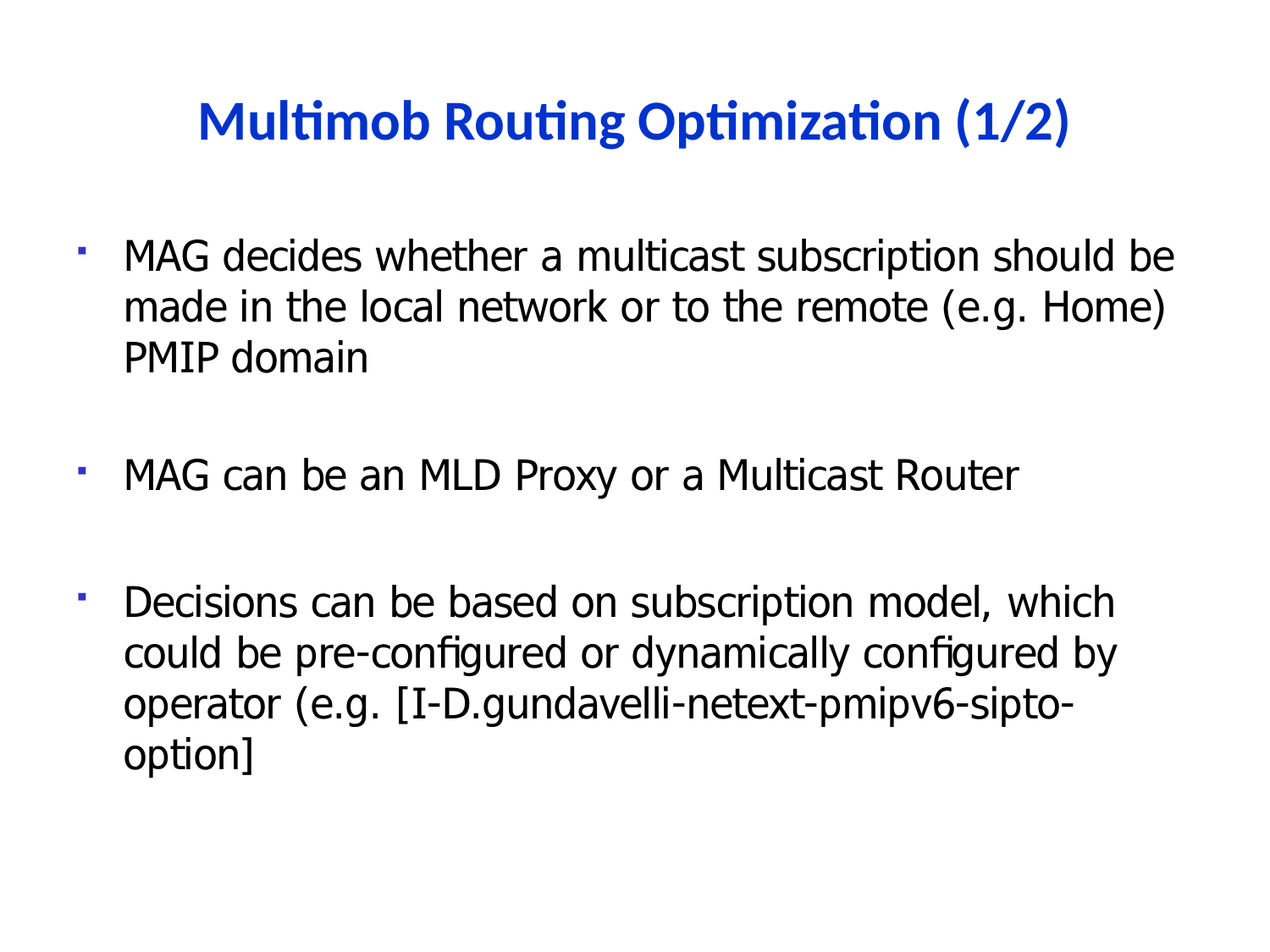

# Multimob Routing Optimization (1/2)
MAG decides whether a multicast subscription should be made in the local network or to the remote (e.g. Home) PMIP domain

MAG can be an MLD Proxy or a Multicast Router

Decisions can be based on subscription model, which could be pre-configured or dynamically configured by operator (e.g. [I-D.gundavelli-netext-pmipv6-sipto-option]